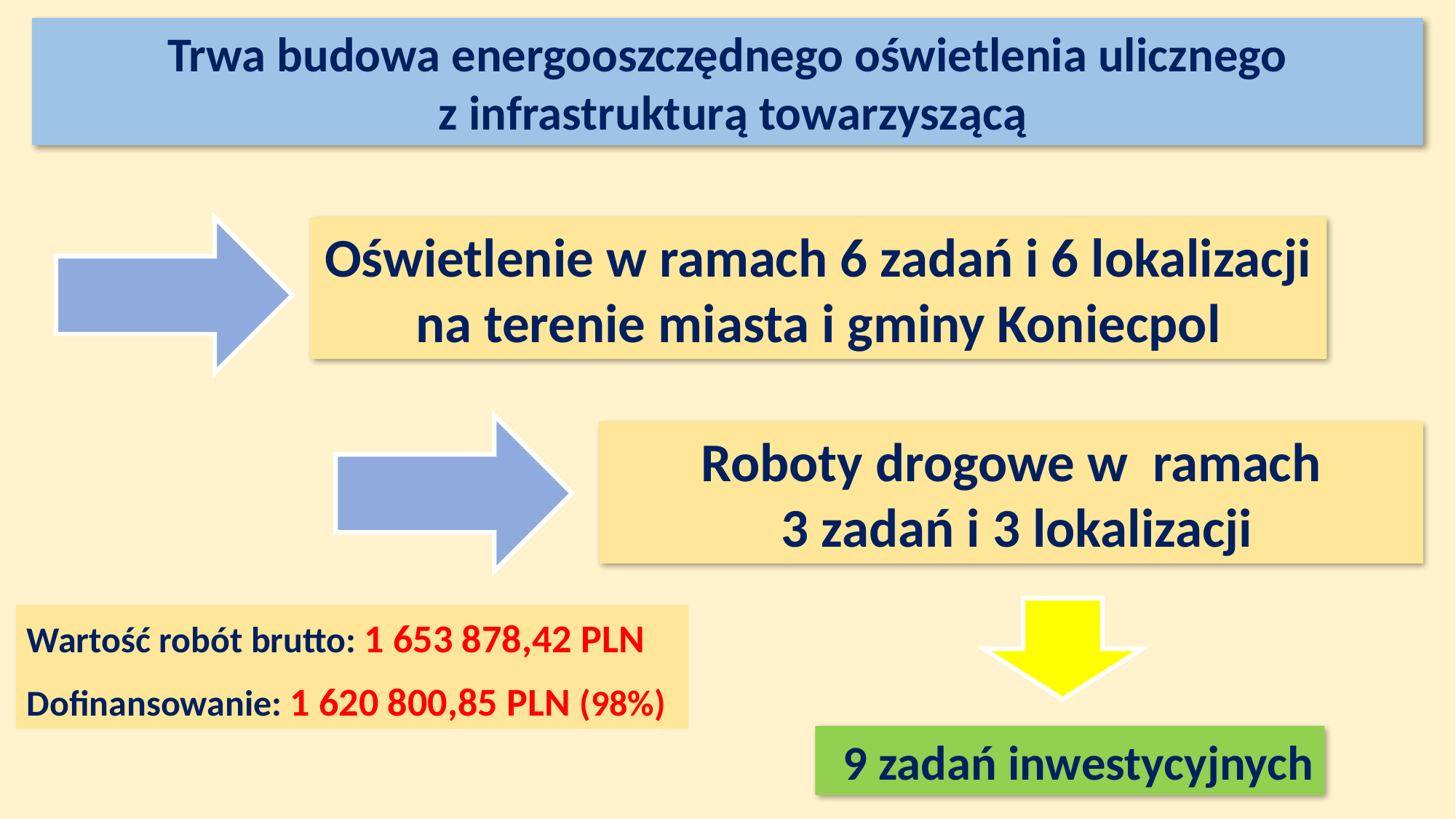

Trwa budowa energooszczędnego oświetlenia ulicznego
 z infrastrukturą towarzyszącą

Oświetlenie w ramach 6 zadań i 6 lokalizacji na terenie miasta i gminy Koniecpol

Roboty drogowe w  ramach
 3 zadań i 3 lokalizacji

Wartość robót brutto: 1 653 878,42 PLN
Dofinansowanie: 1 620 800,85 PLN (98%)
9 zadań inwestycyjnych